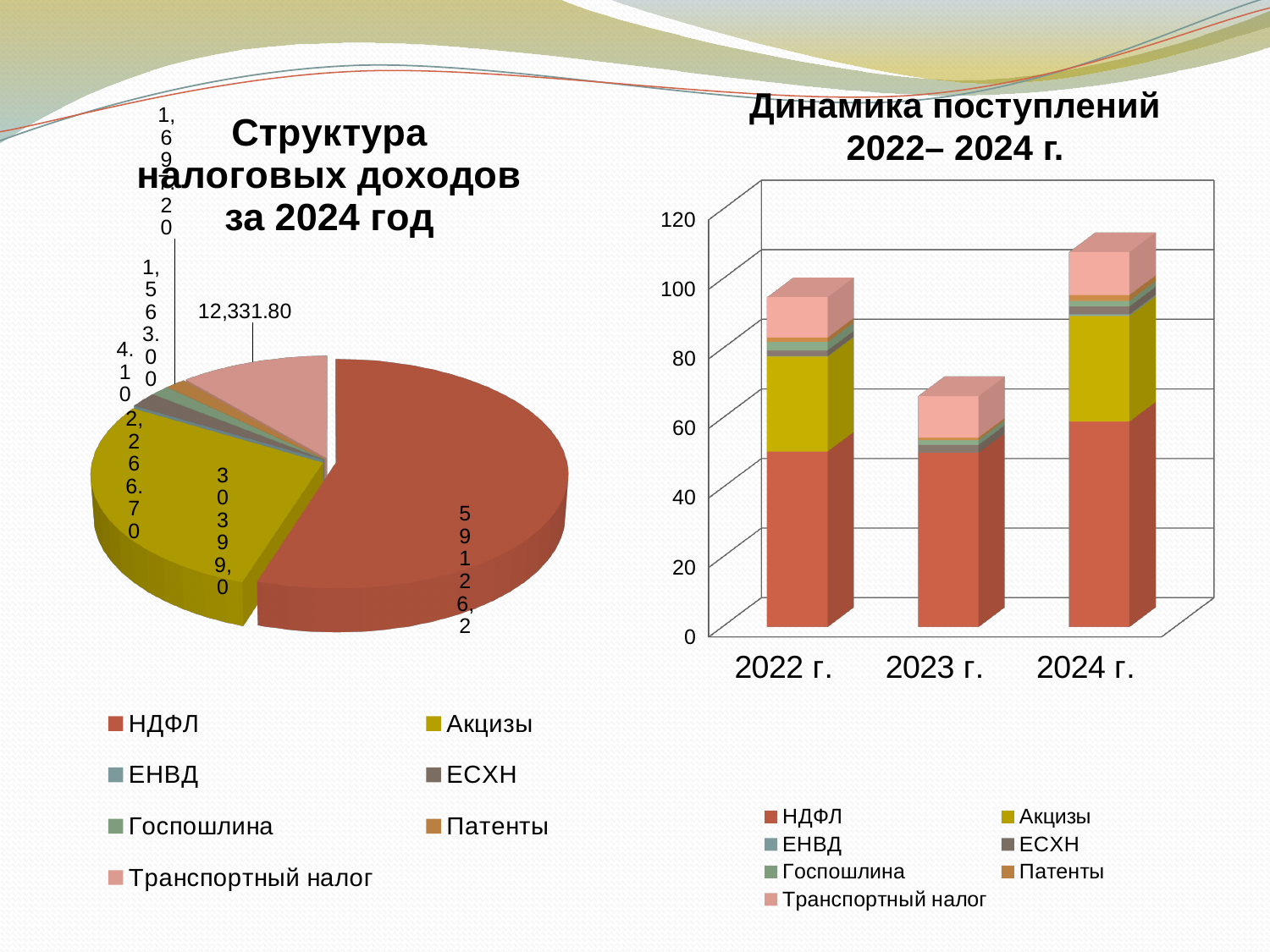

[unsupported chart]

Динамика поступлений 2022– 2024 г.

[unsupported chart]